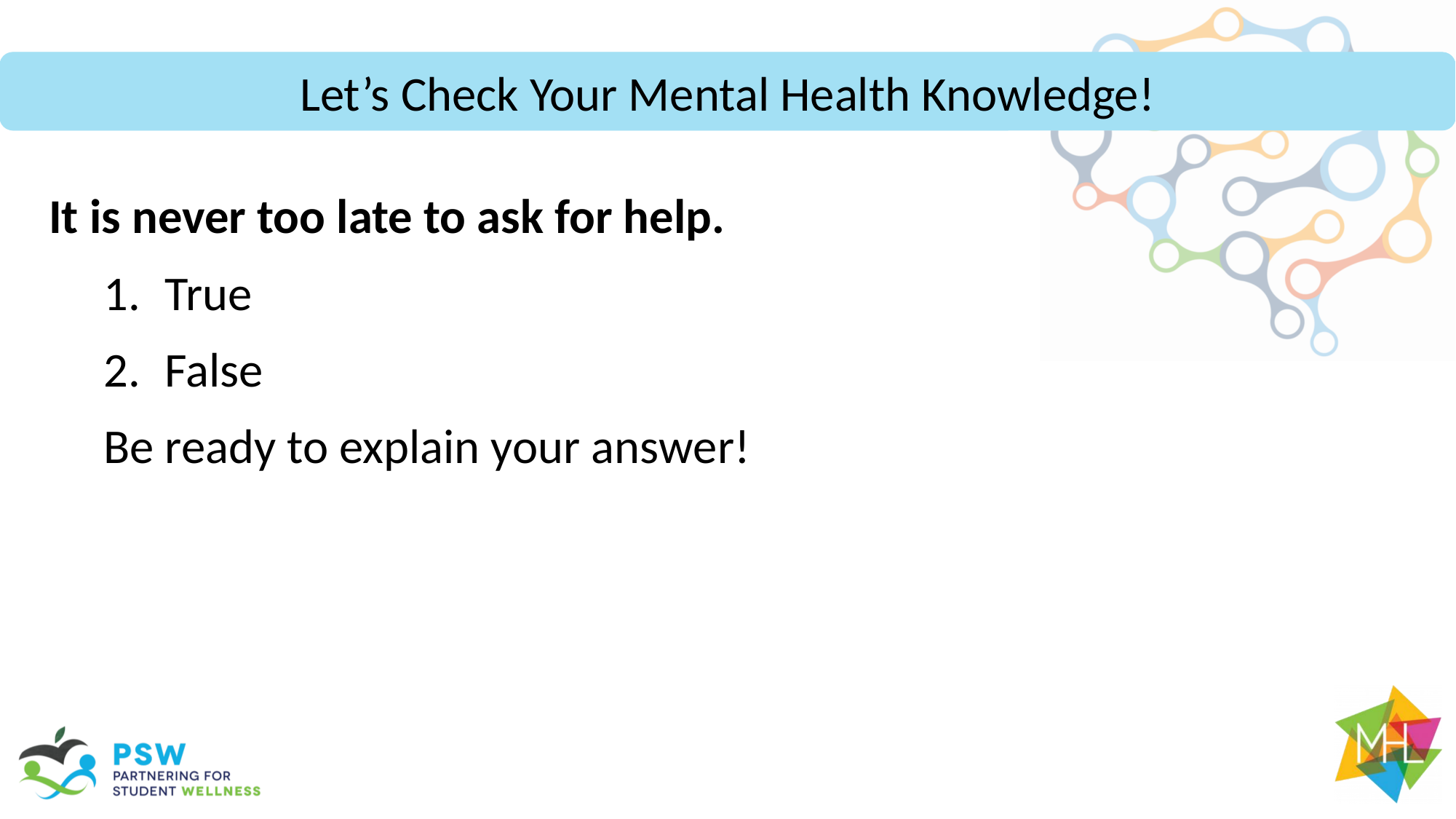

Let’s Check Your Mental Health Knowledge!
It is never too late to ask for help.
True
False
Be ready to explain your answer!